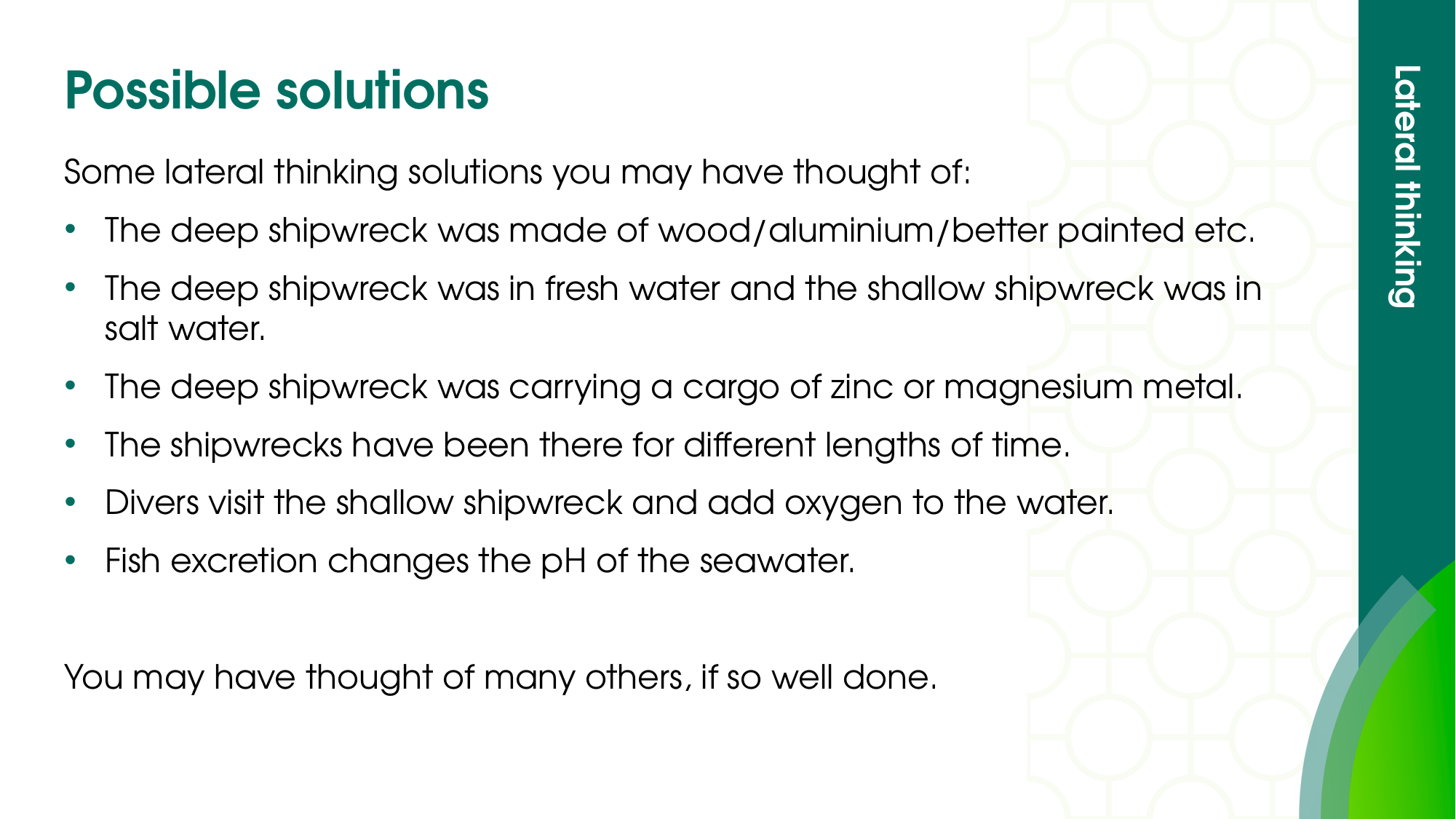

# Possible solutions
Some lateral thinking solutions you may have thought of:
The deep shipwreck was made of wood/aluminium/better painted etc.
The deep shipwreck was in fresh water and the shallow shipwreck was in salt water.
The deep shipwreck was carrying a cargo of zinc or magnesium metal.
The shipwrecks have been there for different lengths of time.
Divers visit the shallow shipwreck and add oxygen to the water.
Fish excretion changes the pH of the seawater.

You may have thought of many others, if so well done.
Lateral thinking